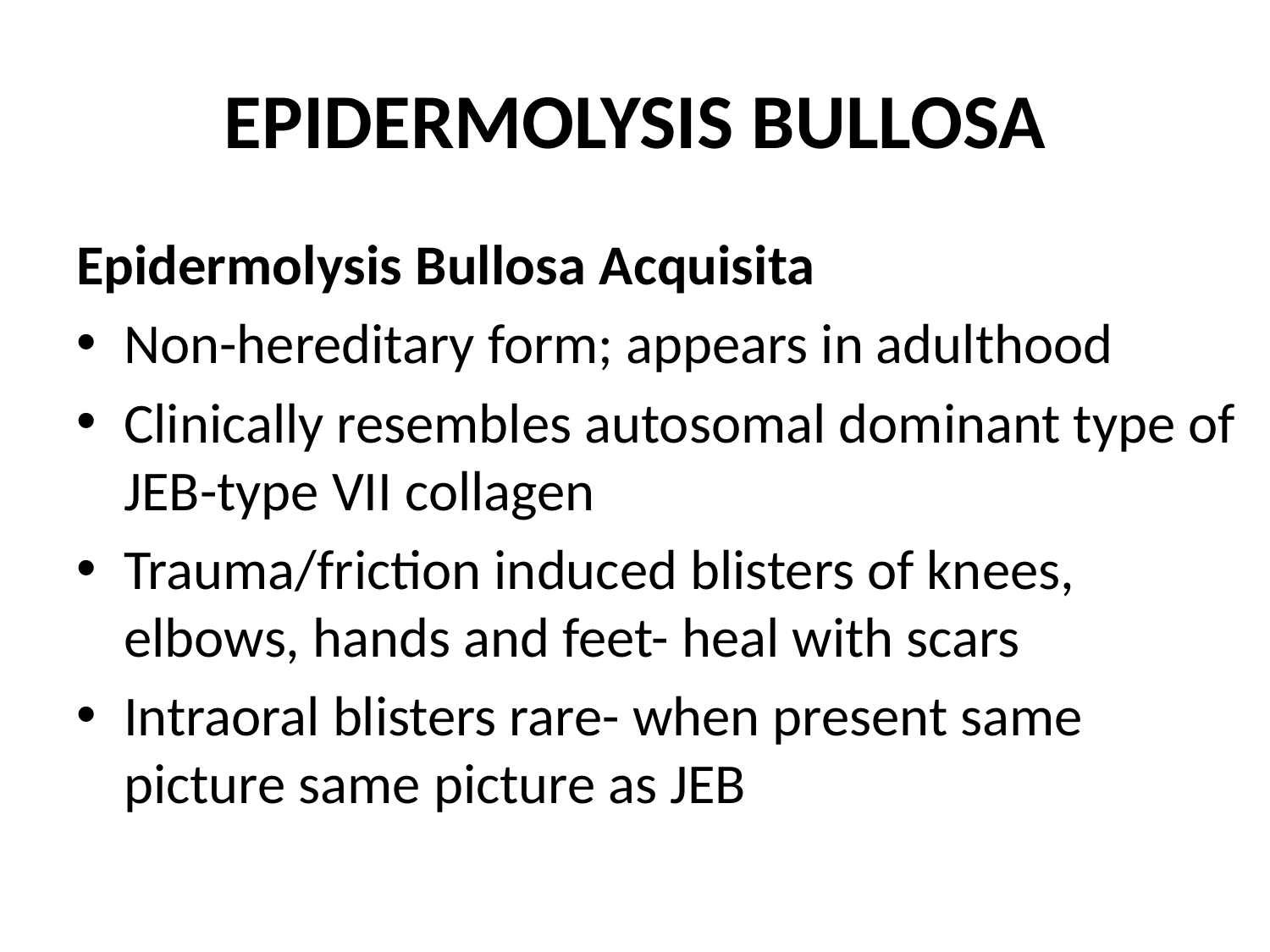

# EPIDERMOLYSIS BULLOSA
Epidermolysis Bullosa Acquisita
Non-hereditary form; appears in adulthood
Clinically resembles autosomal dominant type of JEB-type VII collagen
Trauma/friction induced blisters of knees, elbows, hands and feet- heal with scars
Intraoral blisters rare- when present same picture same picture as JEB